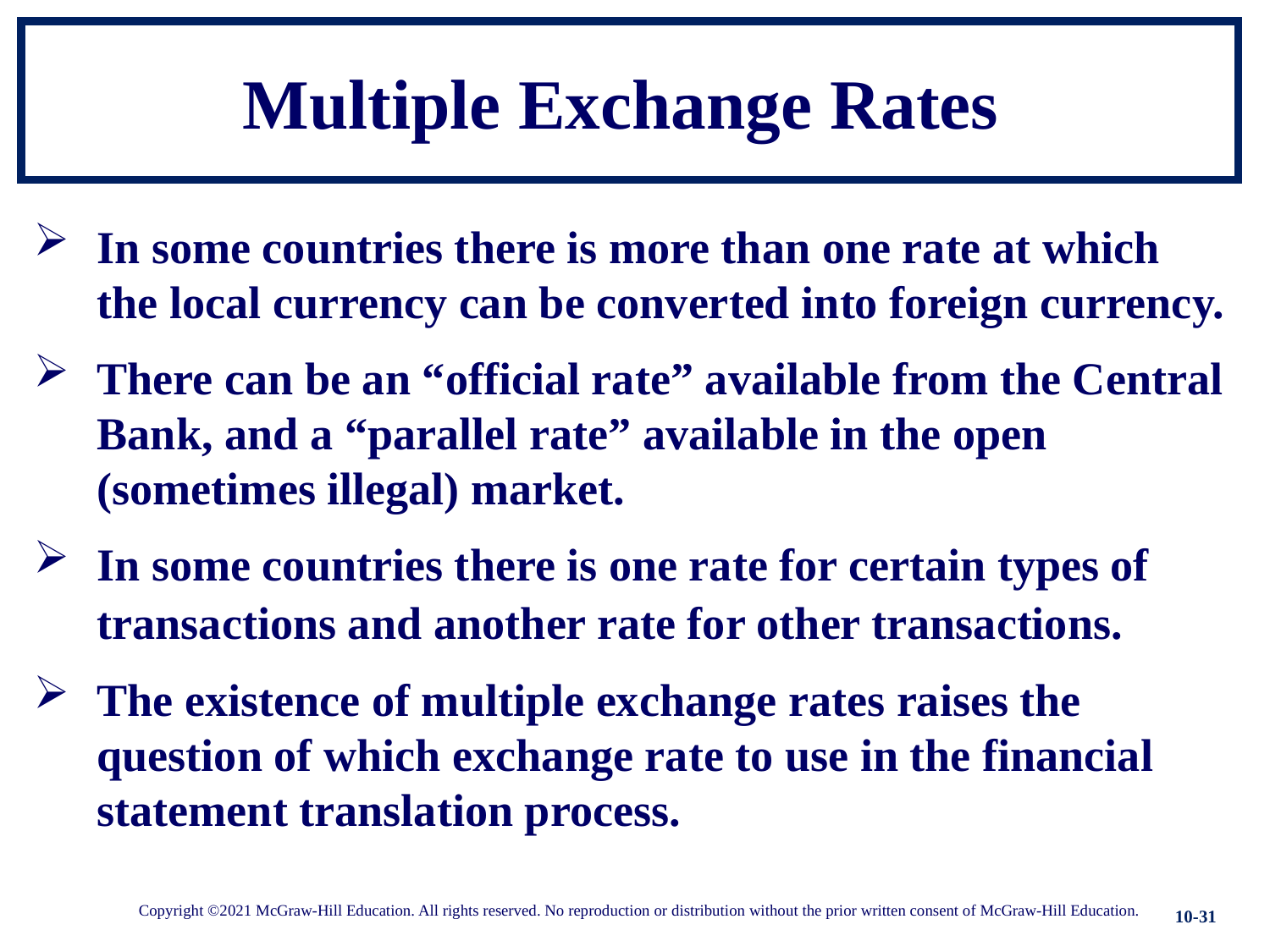

# Multiple Exchange Rates
In some countries there is more than one rate at which the local currency can be converted into foreign currency.
There can be an “official rate” available from the Central Bank, and a “parallel rate” available in the open (sometimes illegal) market.
In some countries there is one rate for certain types of transactions and another rate for other transactions.
The existence of multiple exchange rates raises the question of which exchange rate to use in the financial statement translation process.

10-31
Copyright ©2021 McGraw-Hill Education. All rights reserved. No reproduction or distribution without the prior written consent of McGraw-Hill Education.